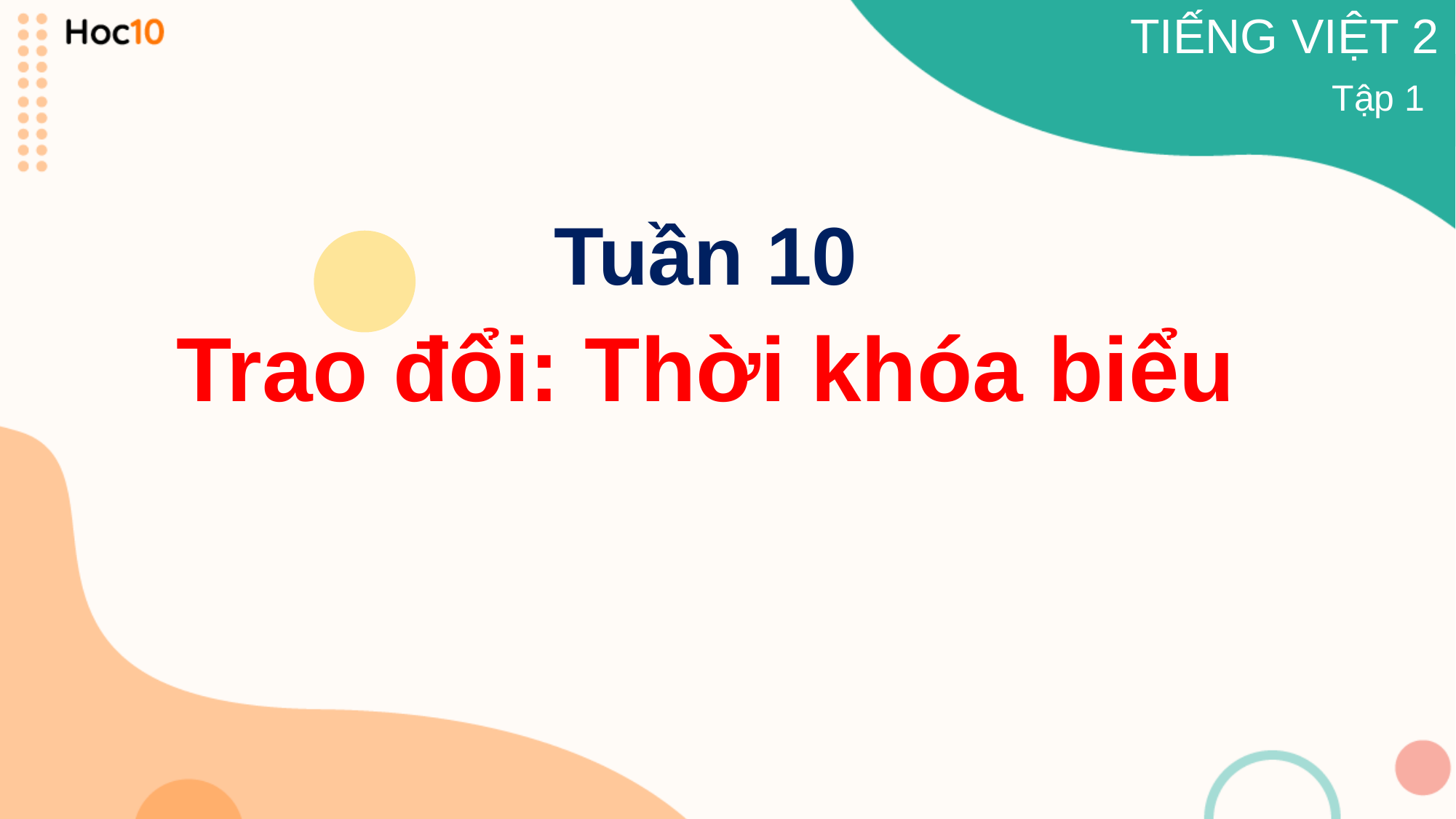

TIẾNG VIỆT 2
Tập 1
Tuần 10
Trao đổi: Thời khóa biểu